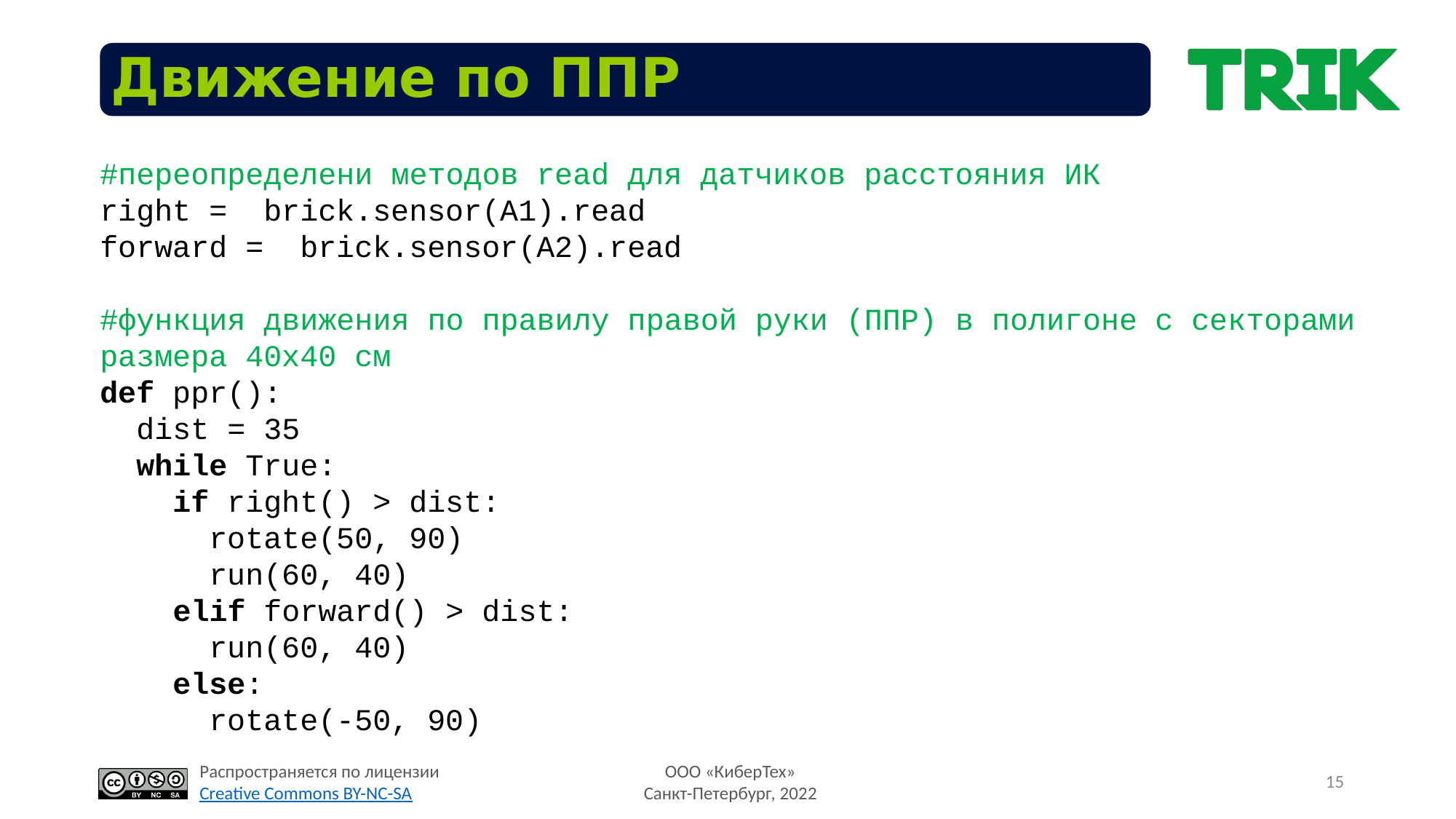

# Движение по ППР
#переопределени методов read для датчиков расстояния ИК
right =  brick.sensor(A1).read
forward =  brick.sensor(A2).read

#функция движения по правилу правой руки (ППР) в полигоне c секторами размера 40х40 см
def ppr():
  dist = 35
  while True:
    if right() > dist:
      rotate(50, 90)
      run(60, 40)
    elif forward() > dist:
      run(60, 40)
    else:
      rotate(-50, 90)
15